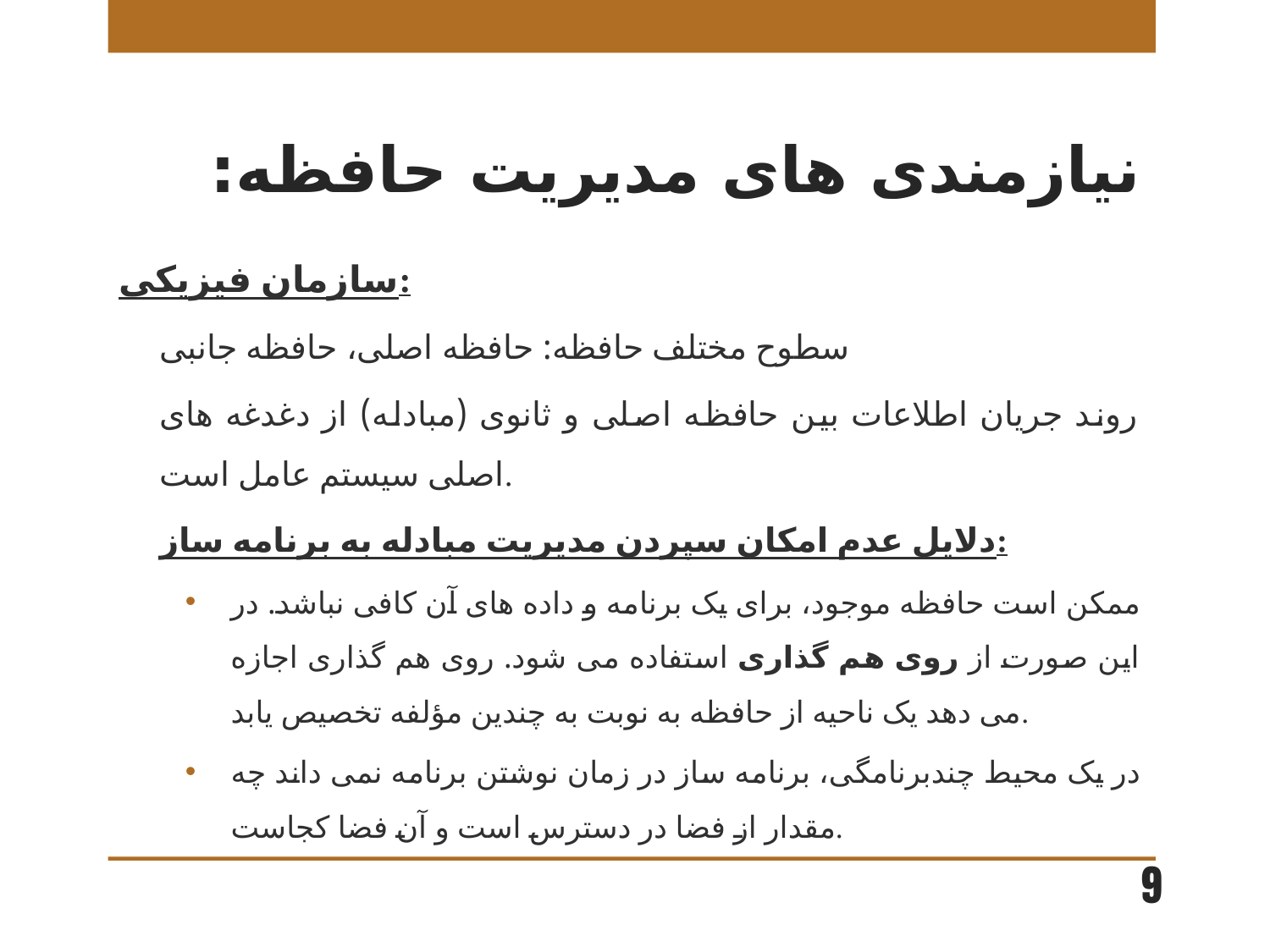

# نیازمندی های مدیریت حافظه:
سازمان فیزیکی:
سطوح مختلف حافظه: حافظه اصلی، حافظه جانبی
روند جریان اطلاعات بین حافظه اصلی و ثانوی (مبادله) از دغدغه های اصلی سیستم عامل است.
دلایل عدم امکان سپردن مدیریت مبادله به برنامه ساز:
ممکن است حافظه موجود، برای یک برنامه و داده های آن کافی نباشد. در این صورت از روی هم گذاری استفاده می شود. روی هم گذاری اجازه می دهد یک ناحیه از حافظه به نوبت به چندین مؤلفه تخصیص یابد.
در یک محیط چندبرنامگی، برنامه ساز در زمان نوشتن برنامه نمی داند چه مقدار از فضا در دسترس است و آن فضا کجاست.
9